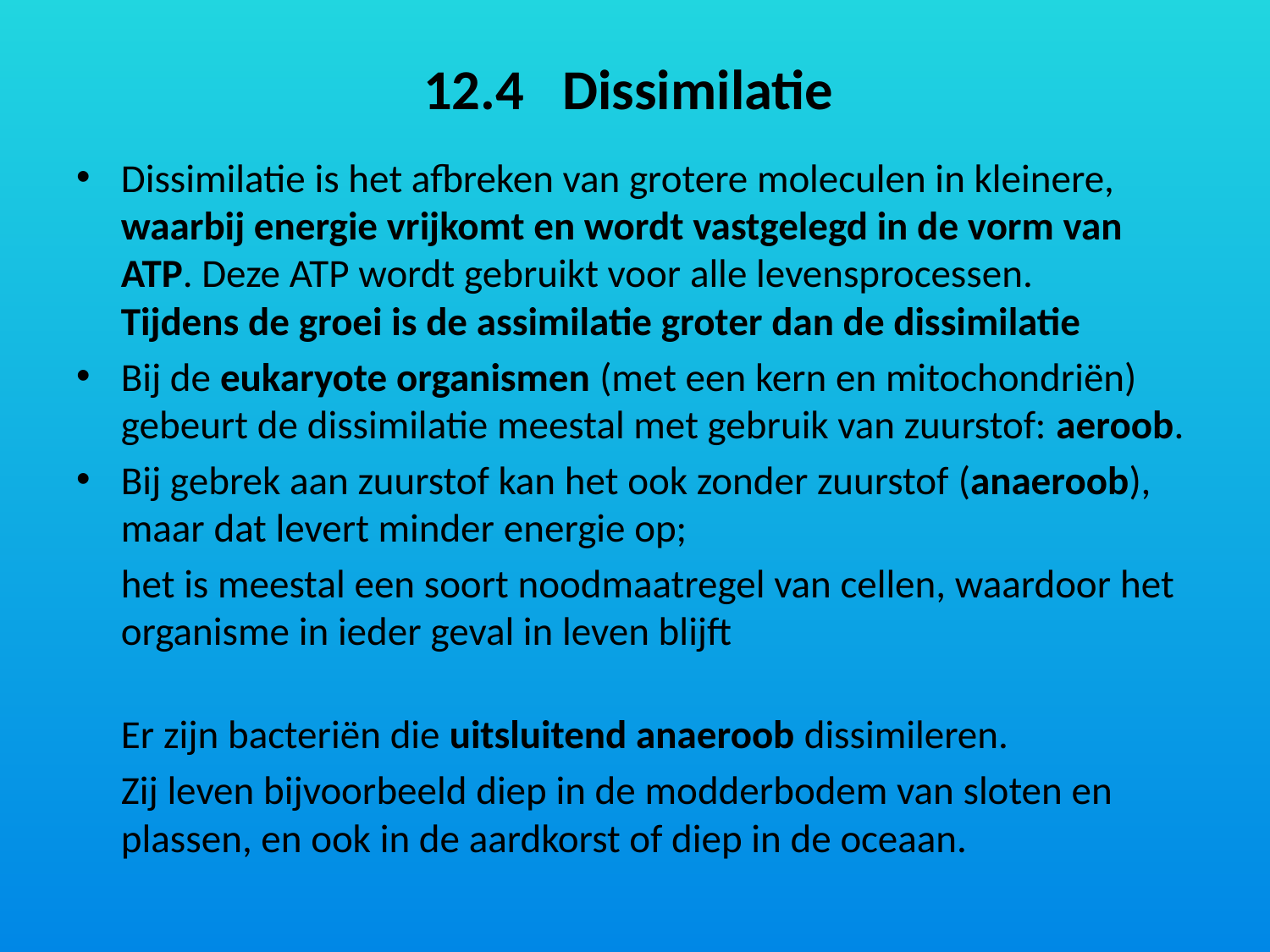

# 12.4   Dissimilatie
Dissimilatie is het afbreken van grotere moleculen in kleinere, waarbij energie vrijkomt en wordt vastgelegd in de vorm van ATP. Deze ATP wordt gebruikt voor alle levensprocessen.
Tijdens de groei is de assimilatie groter dan de dissimilatie
Bij de eukaryote organismen (met een kern en mitochondriën) gebeurt de dissimilatie meestal met gebruik van zuurstof: aeroob.
Bij gebrek aan zuurstof kan het ook zonder zuurstof (anaeroob), maar dat levert minder energie op;
	het is meestal een soort noodmaatregel van cellen, waardoor het organisme in ieder geval in leven blijft
Er zijn bacteriën die uitsluitend anaeroob dissimileren.
	Zij leven bijvoorbeeld diep in de modderbodem van sloten en plassen, en ook in de aardkorst of diep in de oceaan.